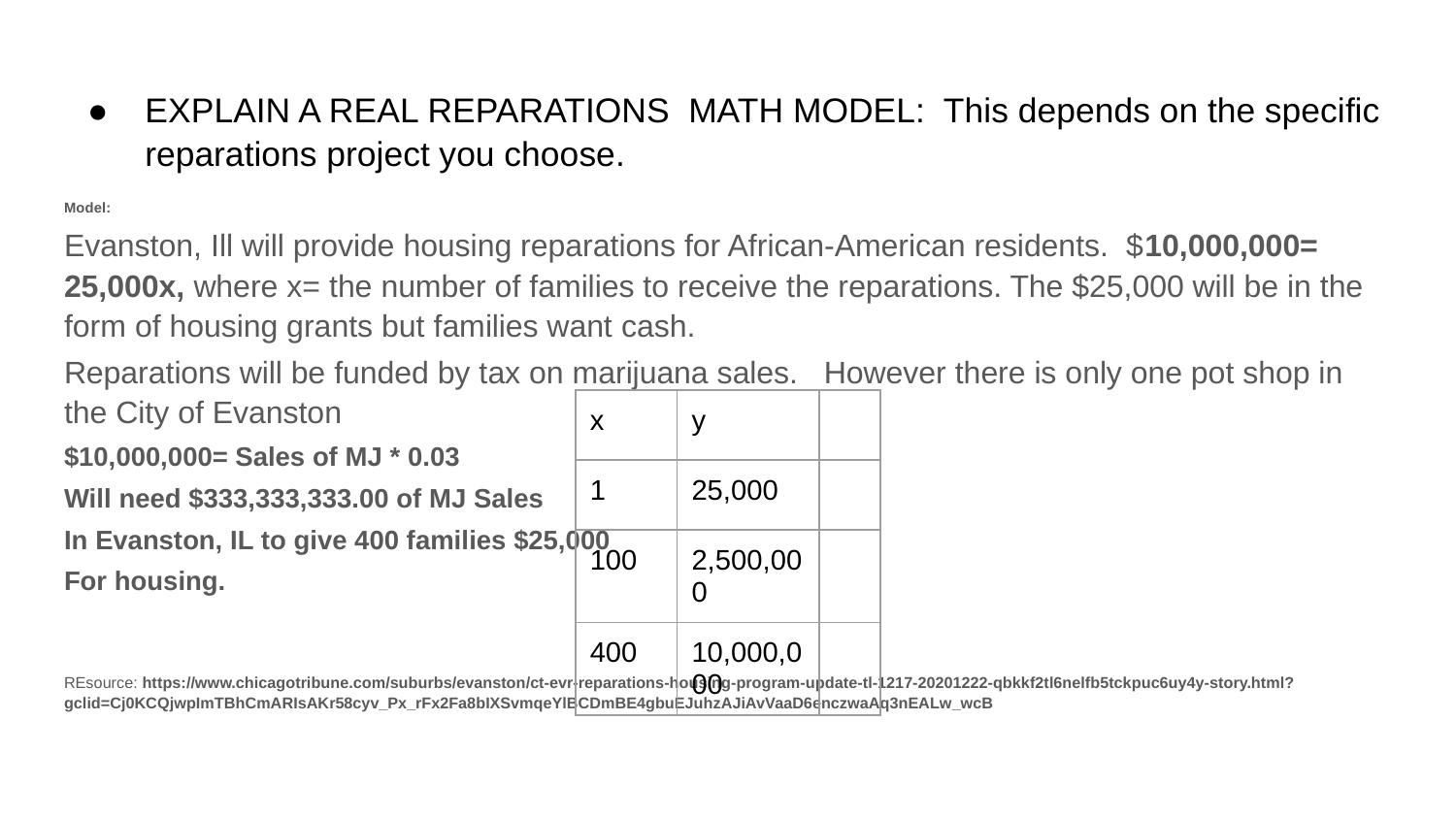

# EXPLAIN A REAL REPARATIONS  MATH MODEL:  This depends on the specific reparations project you choose.
Model:
Evanston, Ill will provide housing reparations for African-American residents.  $10,000,000= 25,000x, where x= the number of families to receive the reparations. The $25,000 will be in the form of housing grants but families want cash.
Reparations will be funded by tax on marijuana sales.   However there is only one pot shop in the City of Evanston
$10,000,000= Sales of MJ * 0.03
Will need $333,333,333.00 of MJ Sales
In Evanston, IL to give 400 families $25,000
For housing.

REsource: https://www.chicagotribune.com/suburbs/evanston/ct-evr-reparations-housing-program-update-tl-1217-20201222-qbkkf2tl6nelfb5tckpuc6uy4y-story.html?gclid=Cj0KCQjwpImTBhCmARIsAKr58cyv_Px_rFx2Fa8bIXSvmqeYlBCDmBE4gbuEJuhzAJiAvVaaD6enczwaAq3nEALw_wcB
| x | y |  |
| --- | --- | --- |
| 1 | 25,000 |  |
| 100 | 2,500,000 |  |
| 400 | 10,000,000 |  |